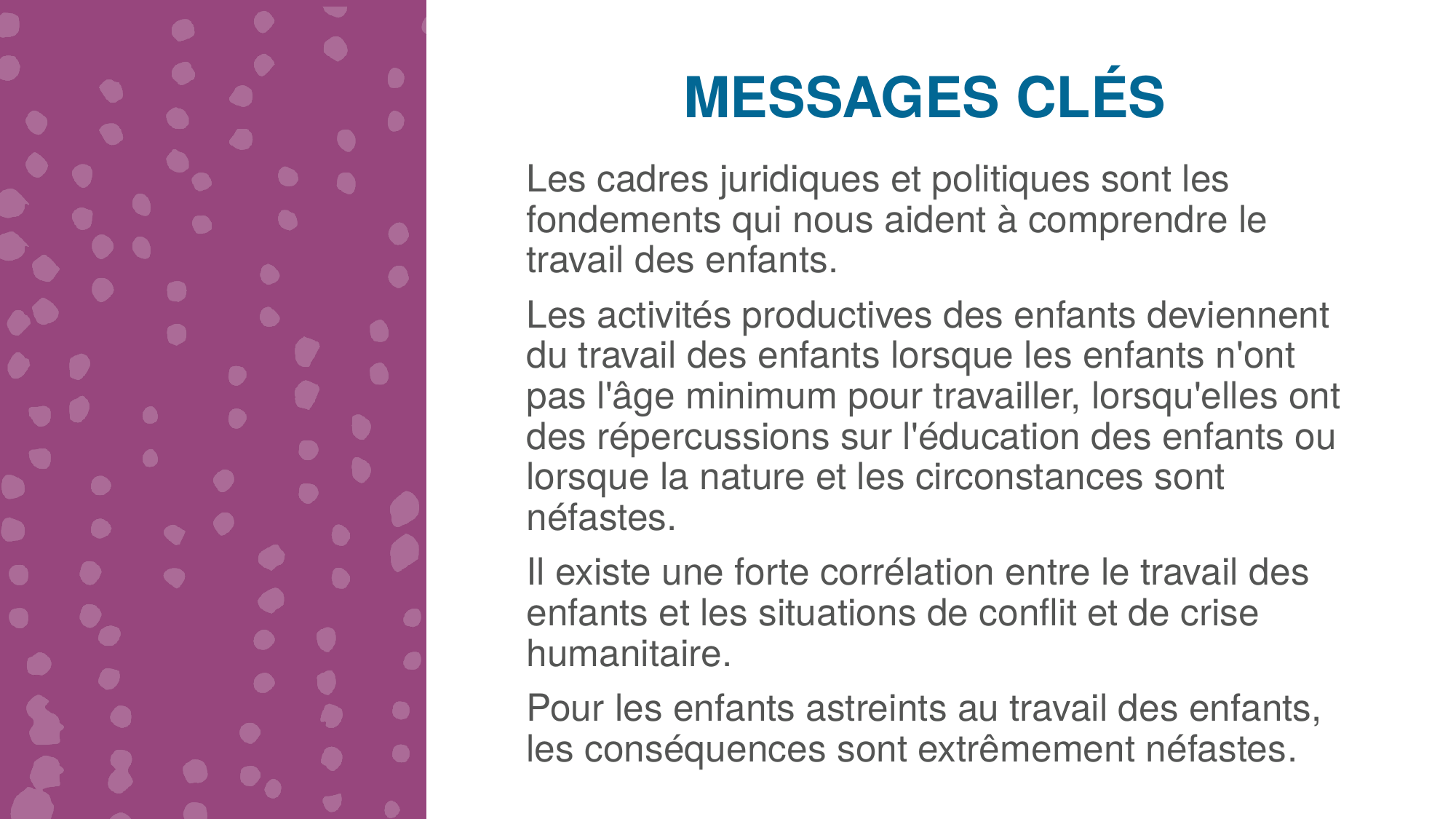

MESSAGES CLÉS
Les cadres juridiques et politiques sont les fondements qui nous aident à comprendre le travail des enfants.
Les activités productives des enfants deviennent du travail des enfants lorsque les enfants n'ont pas l'âge minimum pour travailler, lorsqu'elles ont des répercussions sur l'éducation des enfants ou lorsque la nature et les circonstances sont néfastes.
Il existe une forte corrélation entre le travail des enfants et les situations de conflit et de crise humanitaire.
Pour les enfants astreints au travail des enfants, les conséquences sont extrêmement néfastes.